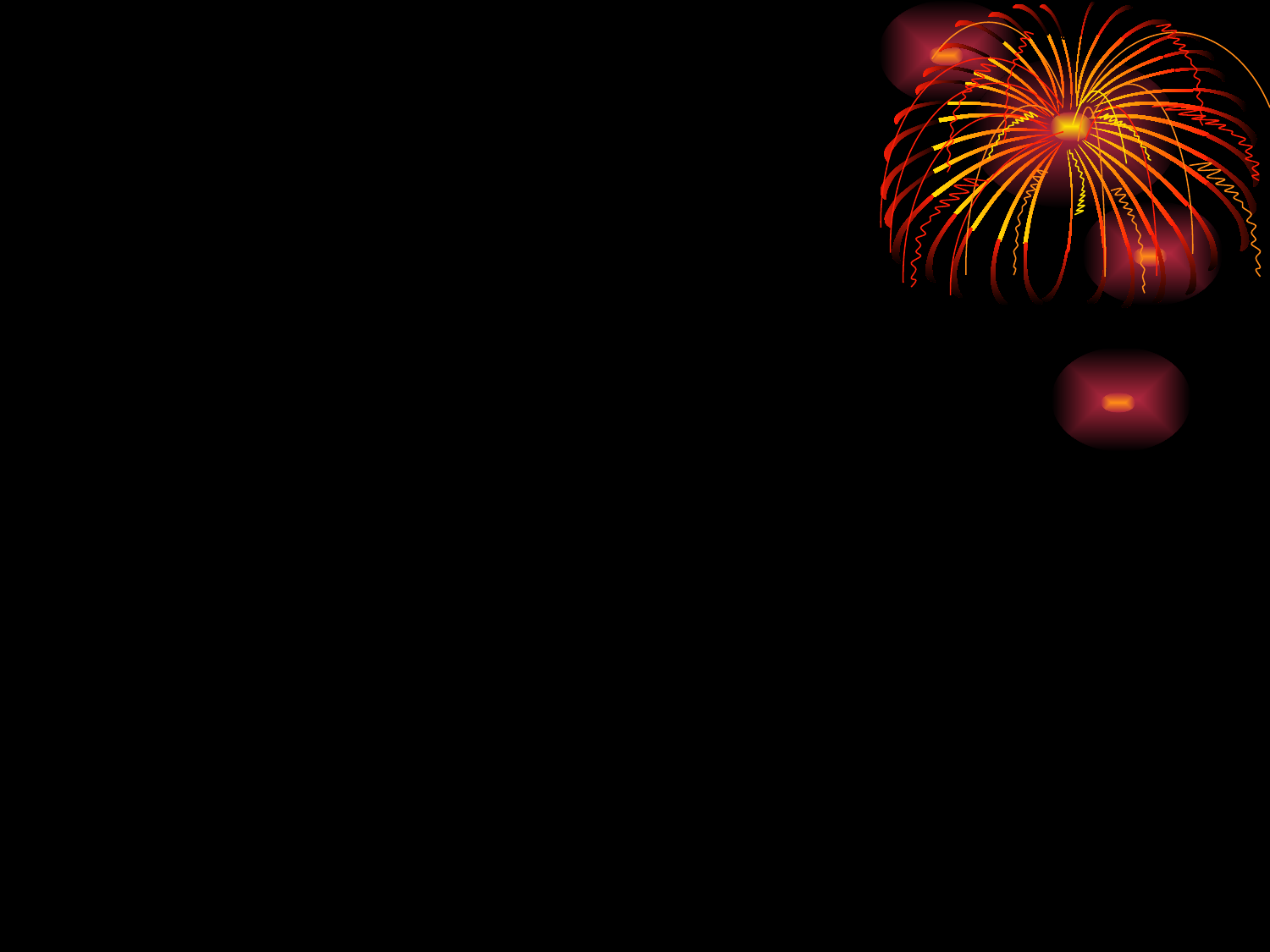

Воины – улейцы.
Участники
Великой Отечественной войны